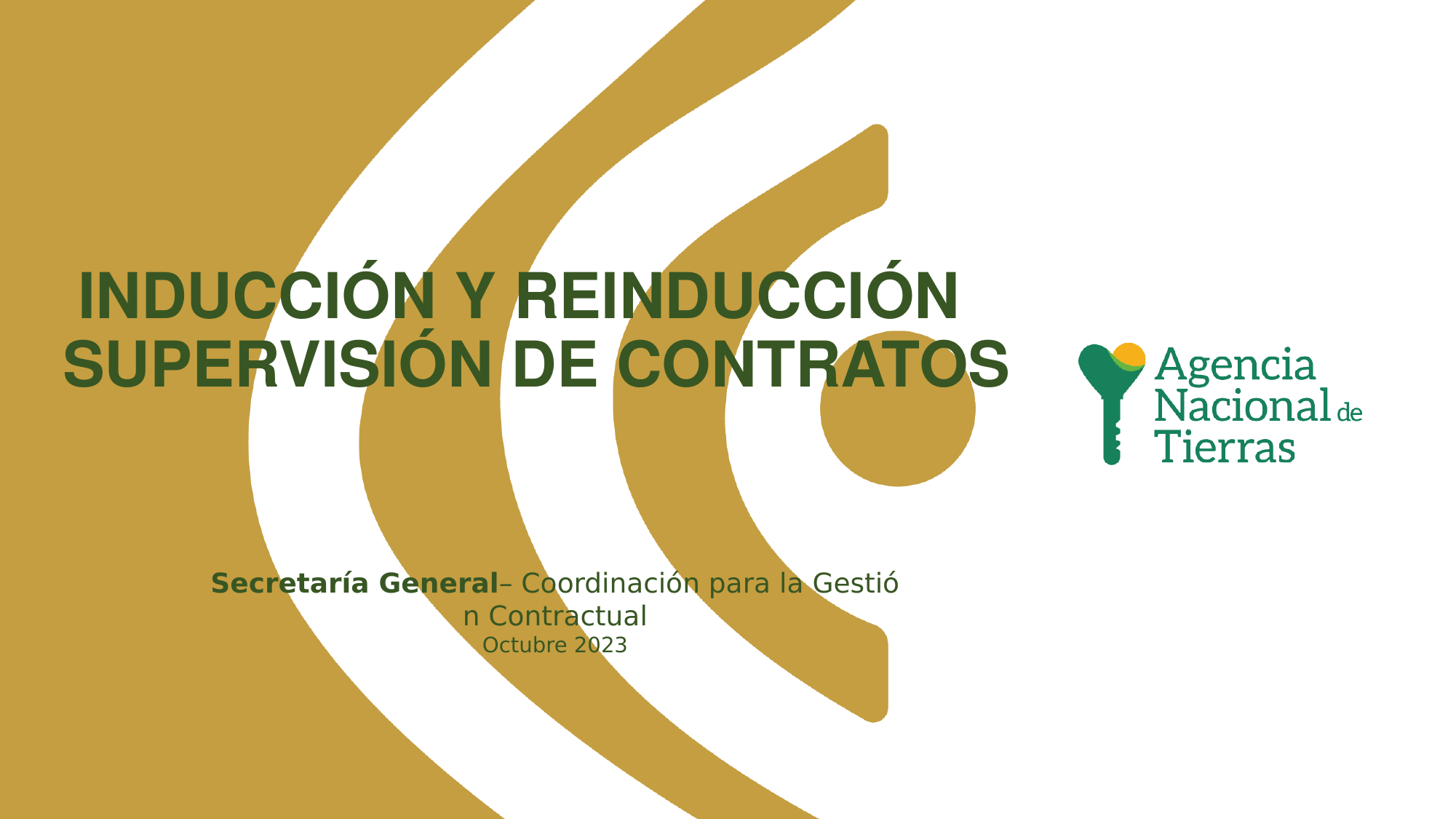

INDUCCIÓN Y REINDUCCIÓN
SUPERVISIÓN DE CONTRATOS
Secretaría General– Coordinación para la Gestión Contractual​
Octubre 2023